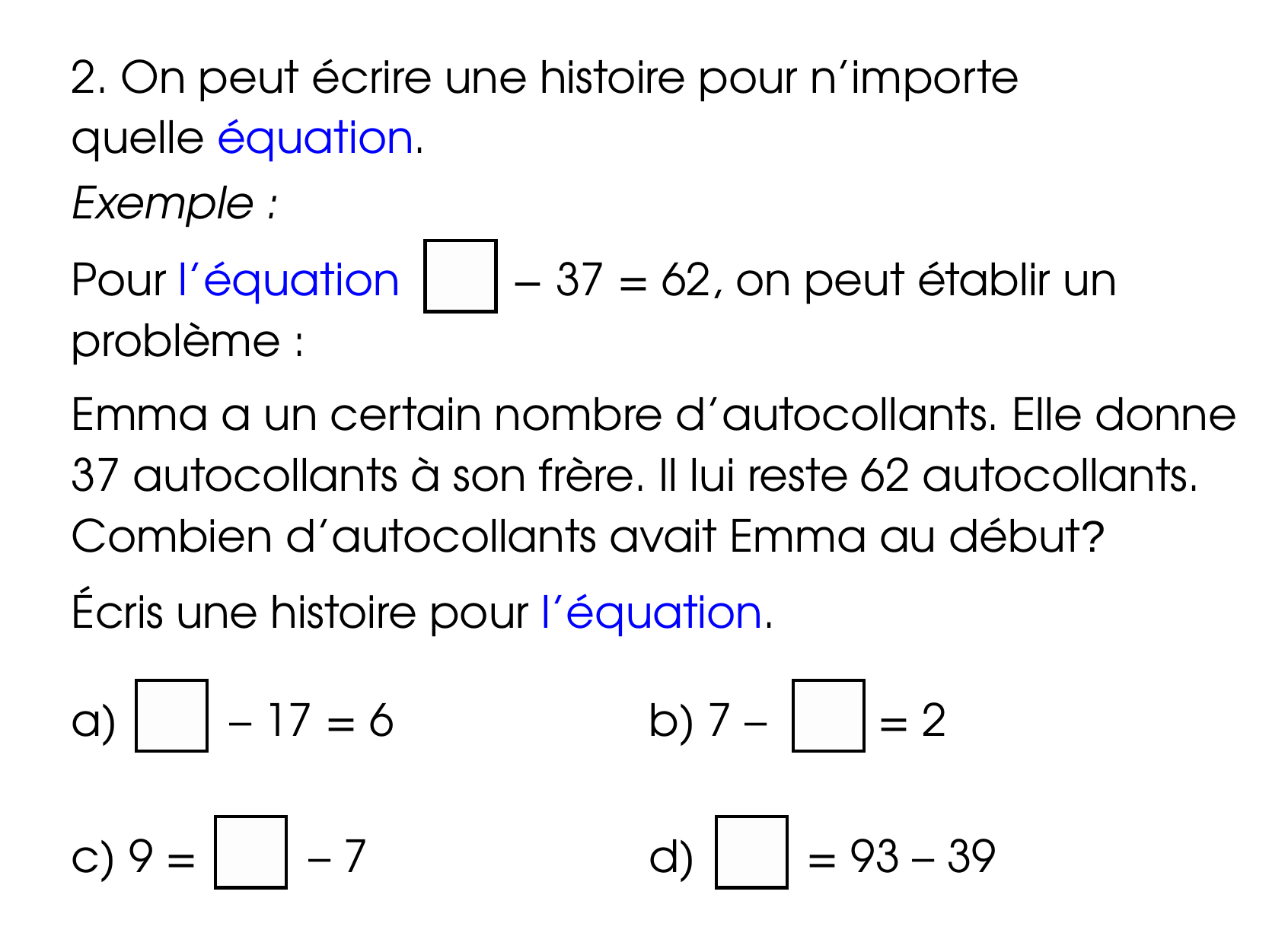

2. On peut écrire une histoire pour n’importe quelle équation.
Exemple :
Pour l’équation         − 37 = 62, on peut établir un problème :

Emma a un certain nombre d’autocollants. Elle donne 37 autocollants à son frère. Il lui reste 62 autocollants. Combien d’autocollants avait Emma au début?
Écris une histoire pour l’équation.
a)         – 17 = 6

b) 7 –         = 2

c) 9 =         – 7

d)         = 93 – 39